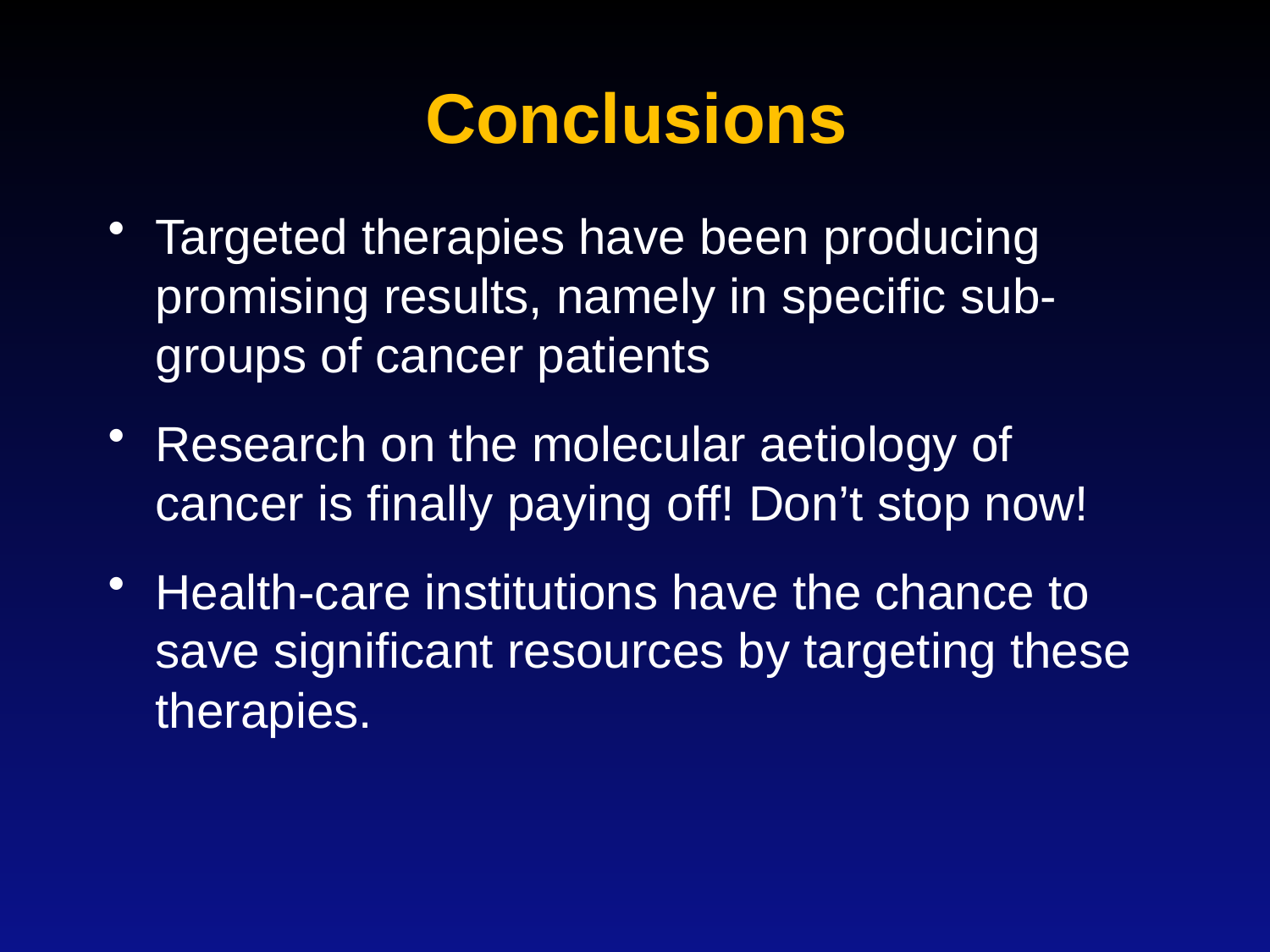

# Conclusions
Targeted therapies have been producing promising results, namely in specific sub-groups of cancer patients
Research on the molecular aetiology of cancer is finally paying off! Don’t stop now!
Health-care institutions have the chance to save significant resources by targeting these therapies.